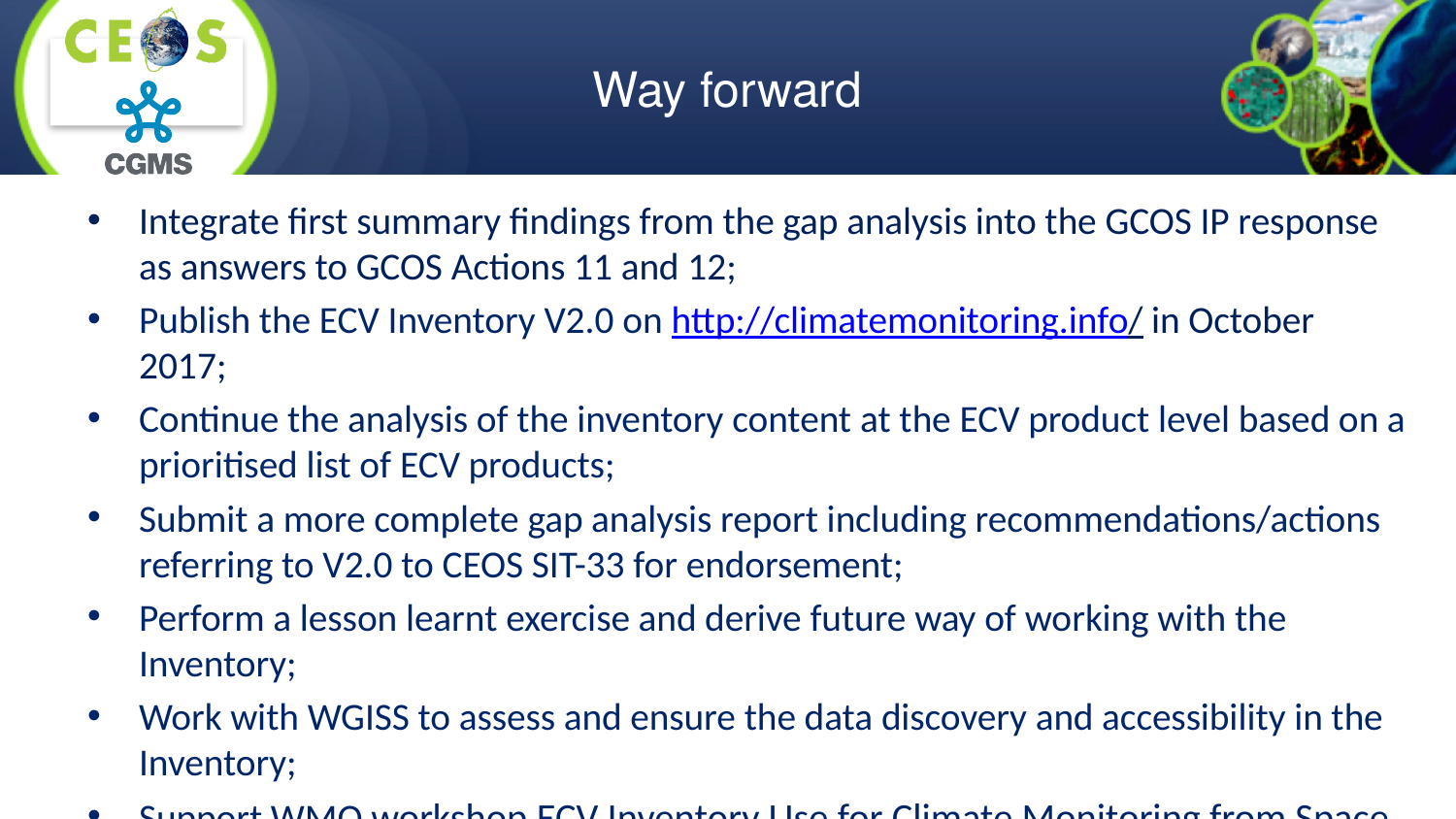

# Way forward
Integrate first summary findings from the gap analysis into the GCOS IP response as answers to GCOS Actions 11 and 12;
Publish the ECV Inventory V2.0 on http://climatemonitoring.info/ in October 2017;
Continue the analysis of the inventory content at the ECV product level based on a prioritised list of ECV products;
Submit a more complete gap analysis report including recommendations/actions referring to V2.0 to CEOS SIT-33 for endorsement;
Perform a lesson learnt exercise and derive future way of working with the Inventory;
Work with WGISS to assess and ensure the data discovery and accessibility in the Inventory;
Support WMO workshop ECV Inventory Use for Climate Monitoring from Space.